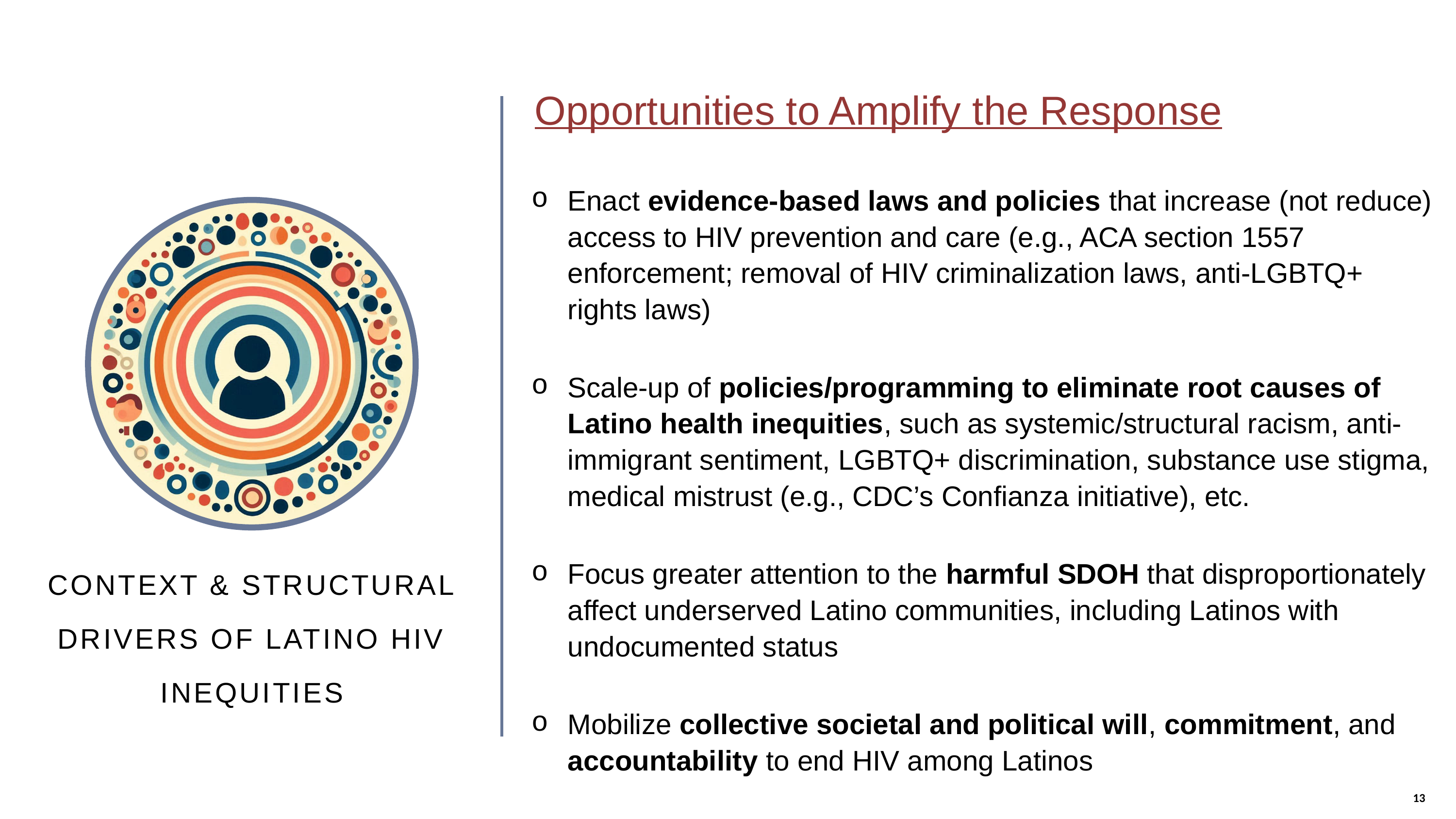

Opportunities to Amplify the Response
Enact evidence-based laws and policies that increase (not reduce) access to HIV prevention and care (e.g., ACA section 1557 enforcement; removal of HIV criminalization laws, anti-LGBTQ+ rights laws)

Scale-up of policies/programming to eliminate root causes of Latino health inequities, such as systemic/structural racism, anti-immigrant sentiment, LGBTQ+ discrimination, substance use stigma, medical mistrust (e.g., CDC’s Confianza initiative), etc.

Focus greater attention to the harmful SDOH that disproportionately affect underserved Latino communities, including Latinos with undocumented status

Mobilize collective societal and political will, commitment, and accountability to end HIV among Latinos

CONTEXT & STRUCTURAL DRIVERS OF LATINO HIV INEQUITIES
13